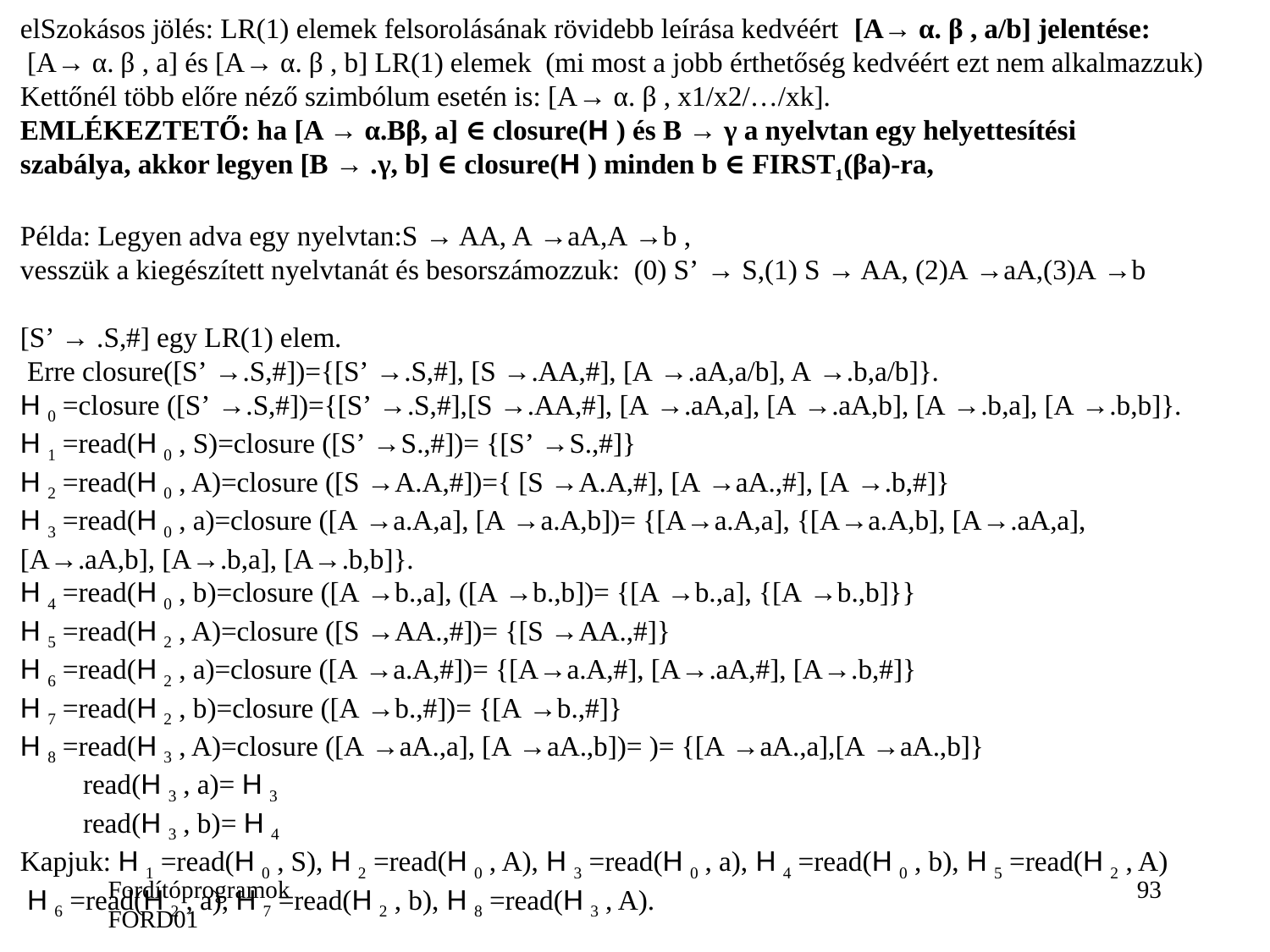

elSzokásos jölés: LR(1) elemek felsorolásának rövidebb leírása kedvéért  [A→ α. β , a/b] jelentése:
 [A→ α. β , a] és [A→ α. β , b] LR(1) elemek  (mi most a jobb érthetőség kedvéért ezt nem alkalmazzuk)
Kettőnél több előre néző szimbólum esetén is: [A→ α. β , x1/x2/…/xk].
EMLÉKEZTETŐ: ha [A → α.Bβ, a] ∈ closure(H ) és B → γ a nyelvtan egy helyettesítési
szabálya, akkor legyen [B → .γ, b] ∈ closure(H ) minden b ∈ FIRST1(βa)-ra,

Példa: Legyen adva egy nyelvtan:S → AA, A →aA,A →b ,
vesszük a kiegészített nyelvtanát és besorszámozzuk:  (0) S’ → S,(1) S → AA, (2)A →aA,(3)A →b

[S’ → .S,#] egy LR(1) elem.
 Erre closure([S’ →.S,#])={[S’ →.S,#], [S →.AA,#], [A →.aA,a/b], A →.b,a/b]}.
H 0 =closure ([S’ →.S,#])={[S’ →.S,#],[S →.AA,#], [A →.aA,a], [A →.aA,b], [A →.b,a], [A →.b,b]}.
H 1 =read(H 0 , S)=closure ([S’ →S.,#])= {[S’ →S.,#]}
H 2 =read(H 0 , A)=closure ([S →A.A,#])={ [S →A.A,#], [A →aA.,#], [A →.b,#]}
H 3 =read(H 0 , a)=closure ([A →a.A,a], [A →a.A,b])= {[A→a.A,a], {[A→a.A,b], [A→.aA,a],
[A→.aA,b], [A→.b,a], [A→.b,b]}.
H 4 =read(H 0 , b)=closure ([A →b.,a], ([A →b.,b])= {[A →b.,a], {[A →b.,b]}}
H 5 =read(H 2 , A)=closure ([S →AA.,#])= {[S →AA.,#]}
H 6 =read(H 2 , a)=closure ([A →a.A,#])= {[A→a.A,#], [A→.aA,#], [A→.b,#]}
H 7 =read(H 2 , b)=closure ([A →b.,#])= {[A →b.,#]}
H 8 =read(H 3 , A)=closure ([A →aA.,a], [A →aA.,b])= )= {[A →aA.,a],[A →aA.,b]}
         read(H 3 , a)= H 3
         read(H 3 , b)= H 4
Kapjuk: H 1 =read(H 0 , S), H 2 =read(H 0 , A), H 3 =read(H 0 , a), H 4 =read(H 0 , b), H 5 =read(H 2 , A)
 H 6 =read(H 2 , a), H 7 =read(H 2 , b), H 8 =read(H 3 , A).

Fordítóprogramok FORD01
93